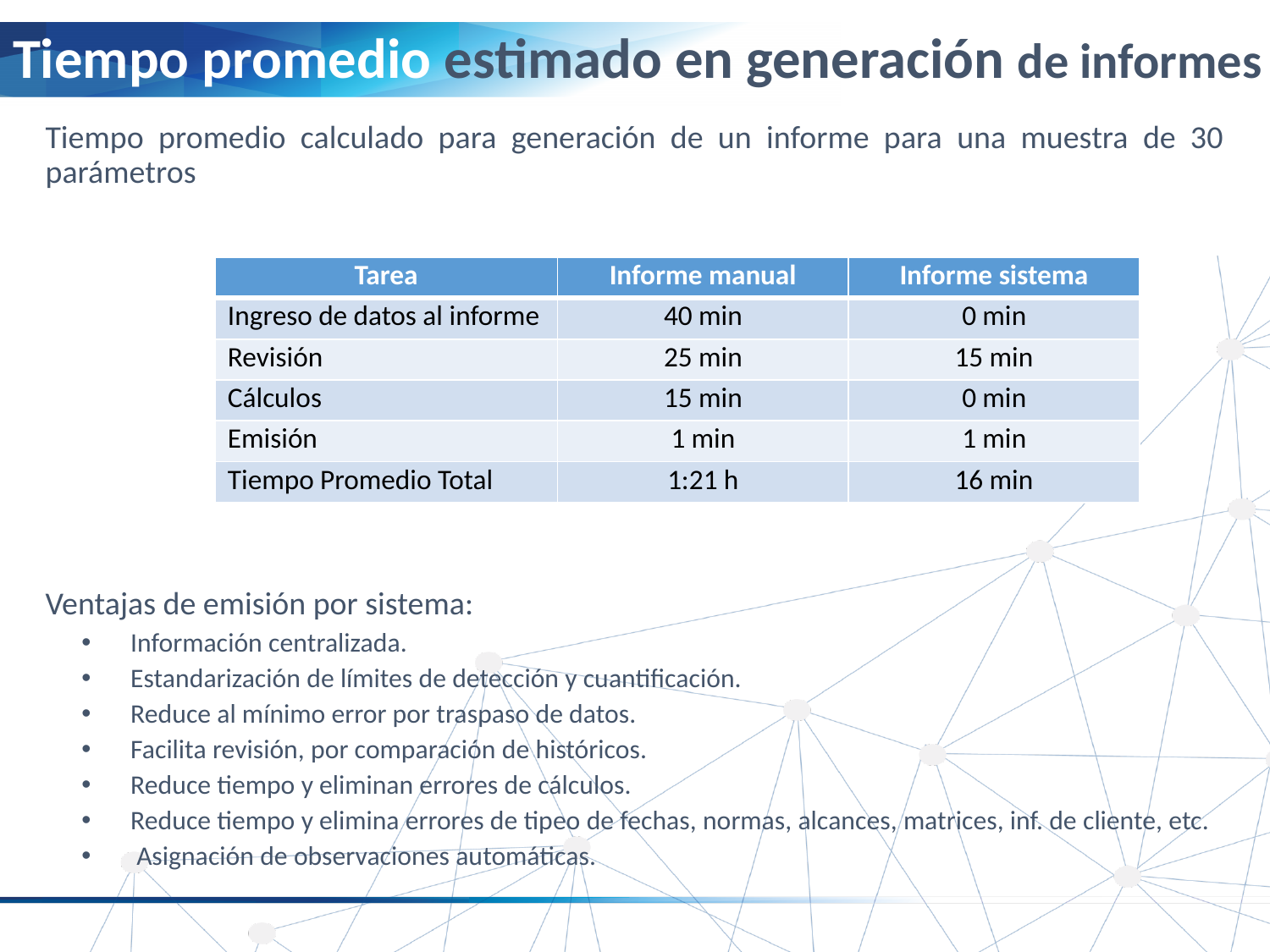

# Tiempo promedio estimado en generación de informes
Tiempo promedio calculado para generación de un informe para una muestra de 30 parámetros

Ventajas de emisión por sistema:
Información centralizada.
Estandarización de límites de detección y cuantificación.
Reduce al mínimo error por traspaso de datos.
Facilita revisión, por comparación de históricos.
Reduce tiempo y eliminan errores de cálculos.
Reduce tiempo y elimina errores de tipeo de fechas, normas, alcances, matrices, inf. de cliente, etc.
 Asignación de observaciones automáticas.

| Tarea | Informe manual | Informe sistema |
| --- | --- | --- |
| Ingreso de datos al informe | 40 min | 0 min |
| Revisión | 25 min | 15 min |
| Cálculos | 15 min | 0 min |
| Emisión | 1 min | 1 min |
| Tiempo Promedio Total | 1:21 h | 16 min |